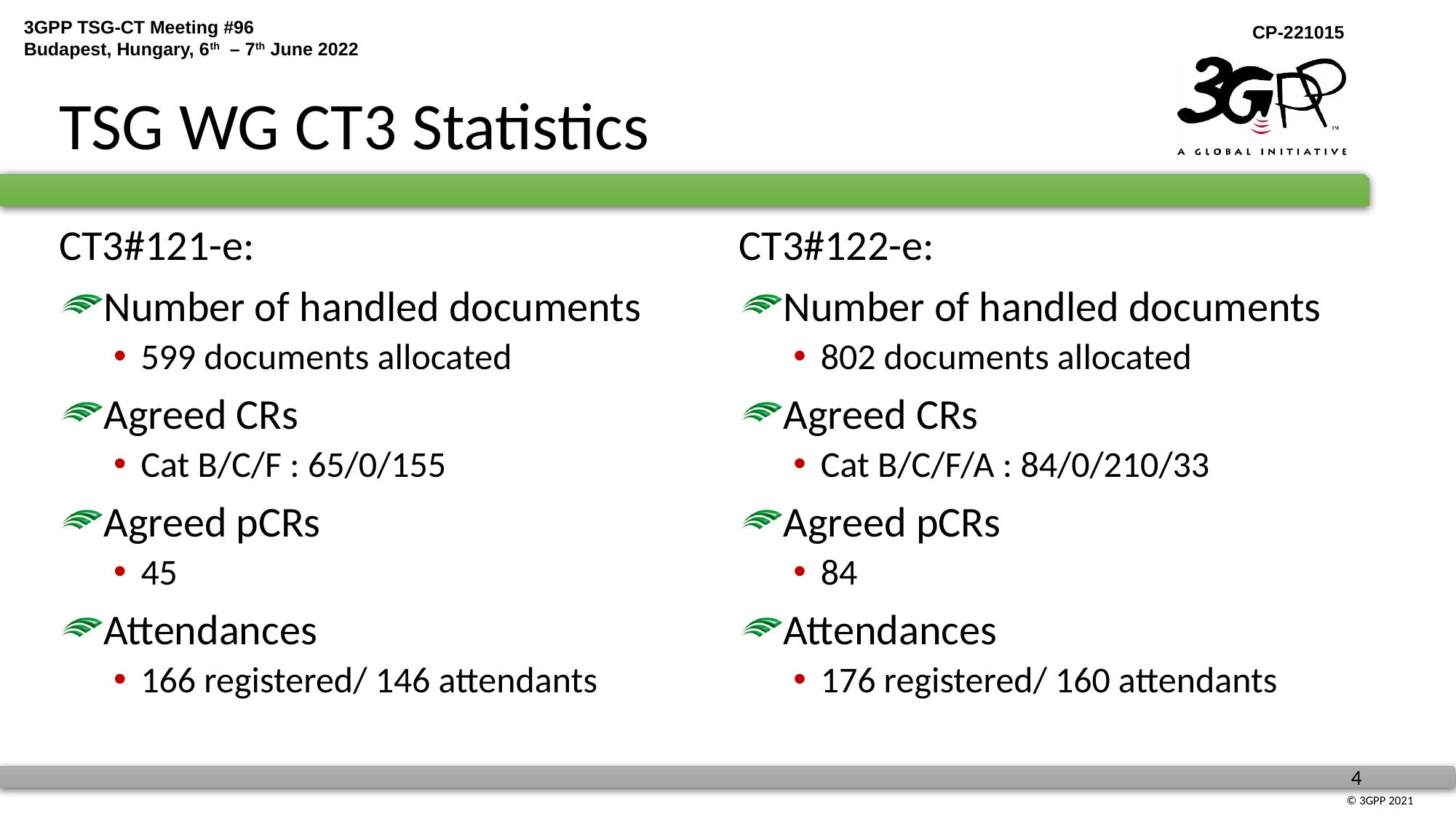

# TSG WG CT3 Statistics
CT3#121-e:
Number of handled documents
599 documents allocated
Agreed CRs
Cat B/C/F : 65/0/155
Agreed pCRs
45
Attendances
166 registered/ 146 attendants

CT3#122-e:
Number of handled documents
802 documents allocated
Agreed CRs
Cat B/C/F/A : 84/0/210/33
Agreed pCRs
84
Attendances
176 registered/ 160 attendants